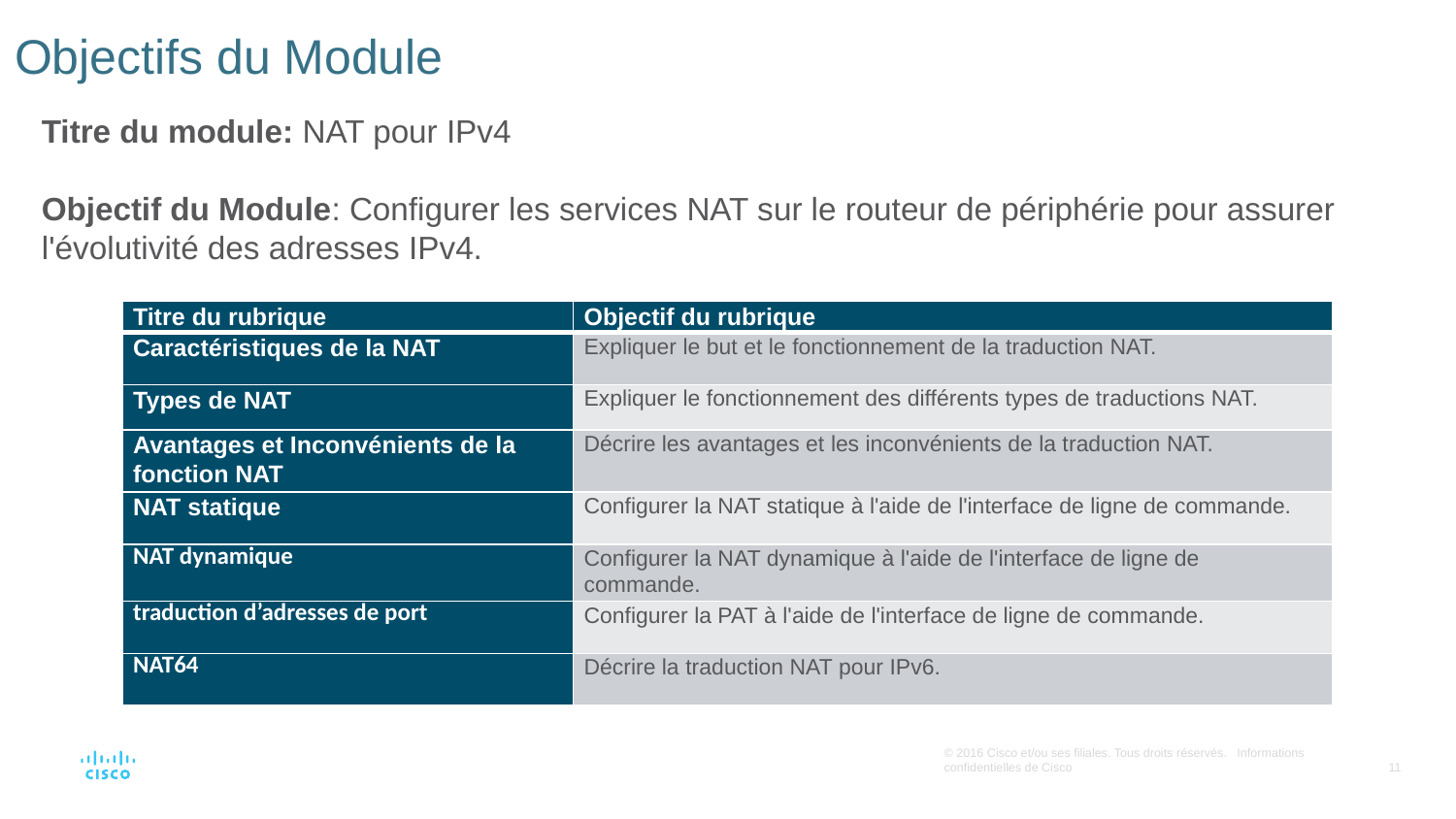

# Objectifs du Module
Titre du module: NAT pour IPv4

Objectif du Module: Configurer les services NAT sur le routeur de périphérie pour assurer l'évolutivité des adresses IPv4.
| Titre du rubrique | Objectif du rubrique |
| --- | --- |
| Caractéristiques de la NAT | Expliquer le but et le fonctionnement de la traduction NAT. |
| Types de NAT | Expliquer le fonctionnement des différents types de traductions NAT. |
| Avantages et Inconvénients de la fonction NAT | Décrire les avantages et les inconvénients de la traduction NAT. |
| NAT statique | Configurer la NAT statique à l'aide de l'interface de ligne de commande. |
| NAT dynamique | Configurer la NAT dynamique à l'aide de l'interface de ligne de commande. |
| traduction d’adresses de port | Configurer la PAT à l'aide de l'interface de ligne de commande. |
| NAT64 | Décrire la traduction NAT pour IPv6. |